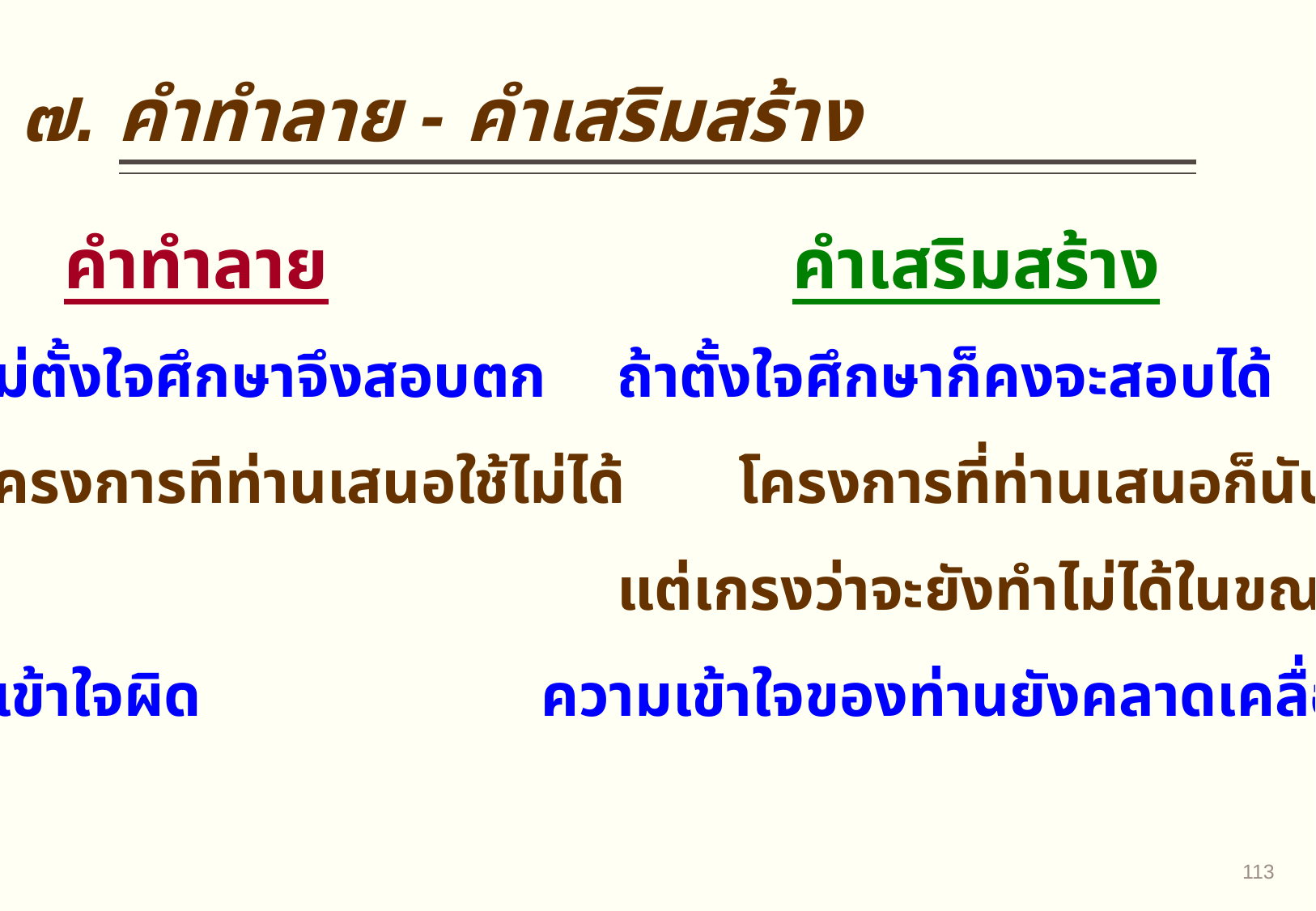

๗. คำทำลาย - คำเสริมสร้าง
            คำทำลาย			            คำเสริมสร้าง
	ไม่ตั้งใจศึกษาจึงสอบตก	ถ้าตั้งใจศึกษาก็คงจะสอบได้
	โครงการทีท่านเสนอใช้ไม่ได้	โครงการที่ท่านเสนอก็นับว่าดี
			แต่เกรงว่าจะยังทำไม่ได้ในขณะนี้
ท่านเข้าใจผิด	ความเข้าใจของท่านยังคลาดเคลื่อน

113